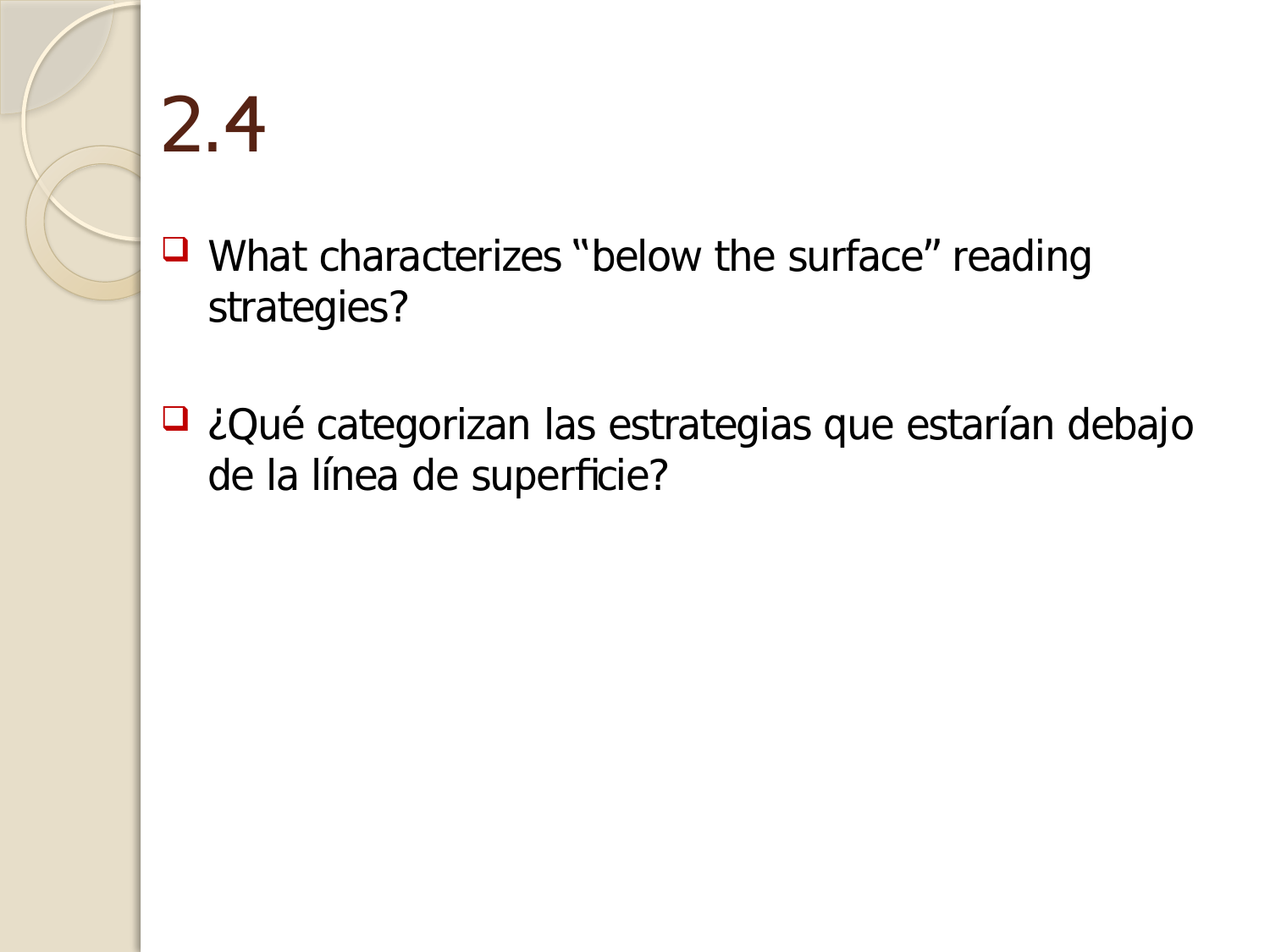

# 2.4
What characterizes “below the surface” reading strategies?

¿Qué categorizan las estrategias que estarían debajo
de la línea de superficie?